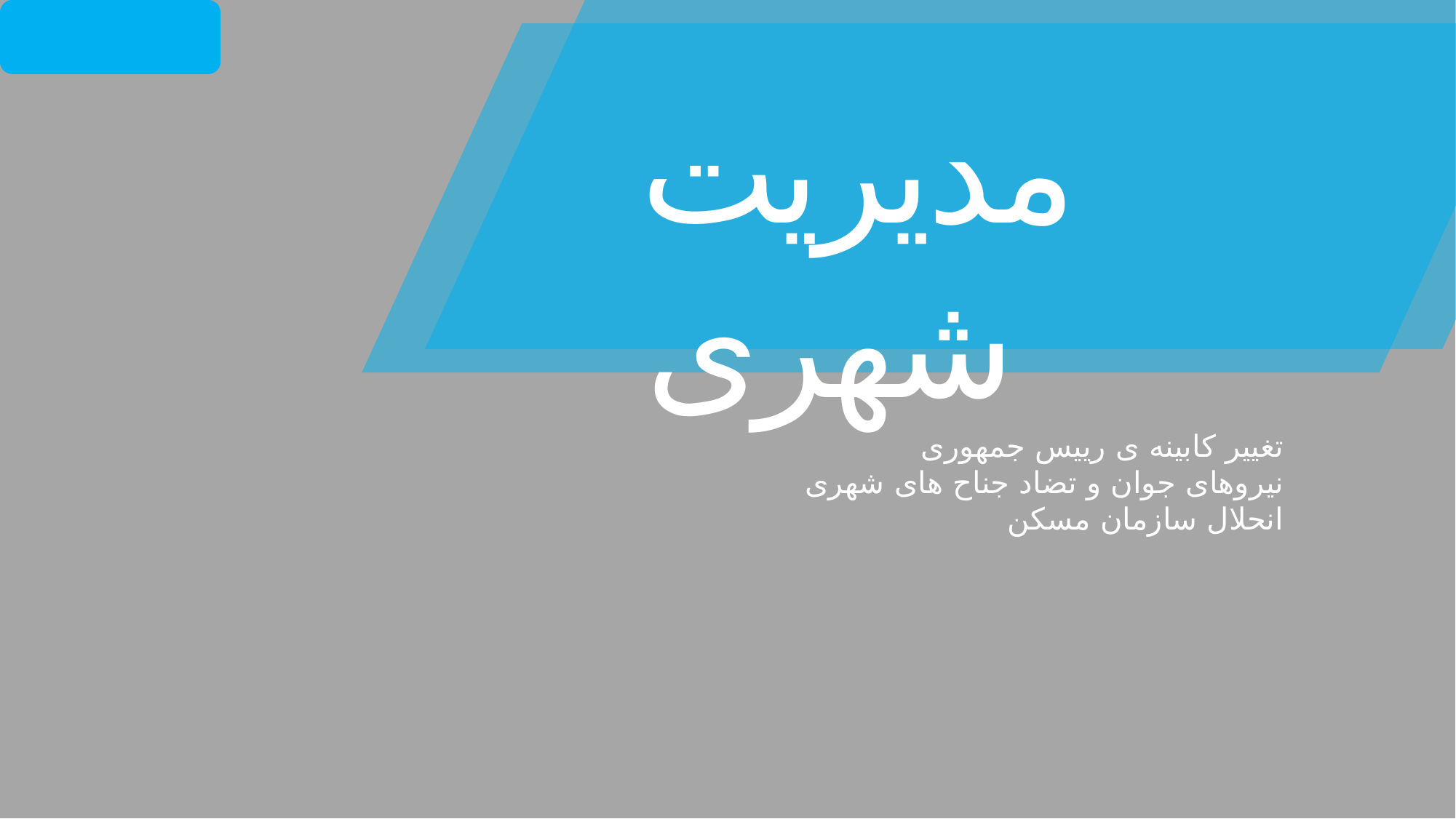

13
مدیریت شهری
تغییر کابینه ی رییس جمهوری
نیروهای جوان و تضاد جناح های شهری
انحلال سازمان مسکن